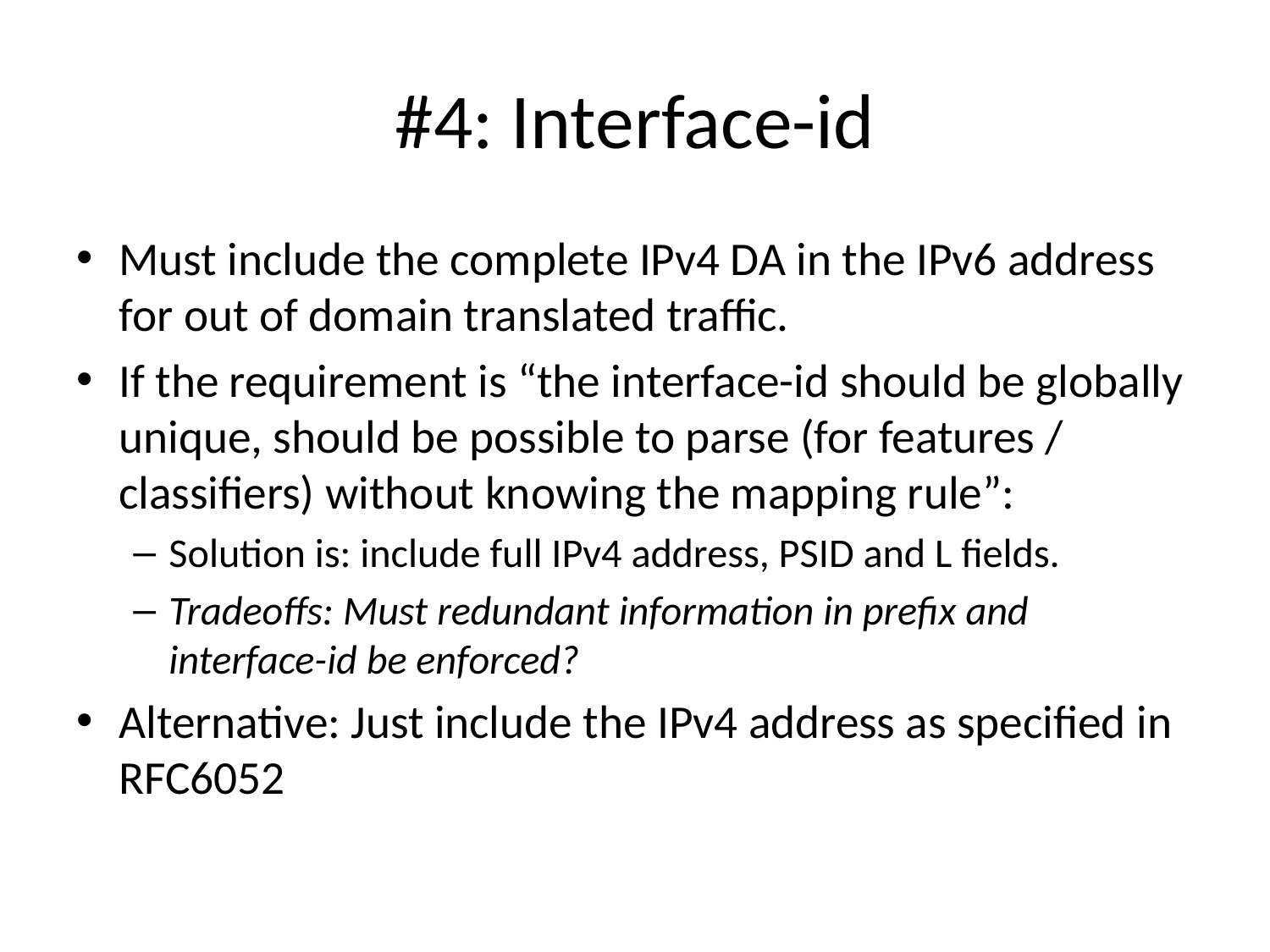

# #4: Interface-id
Must include the complete IPv4 DA in the IPv6 address for out of domain translated traffic.
If the requirement is “the interface-id should be globally unique, should be possible to parse (for features / classifiers) without knowing the mapping rule”:
Solution is: include full IPv4 address, PSID and L fields.
Tradeoffs: Must redundant information in prefix and interface-id be enforced?
Alternative: Just include the IPv4 address as specified in RFC6052